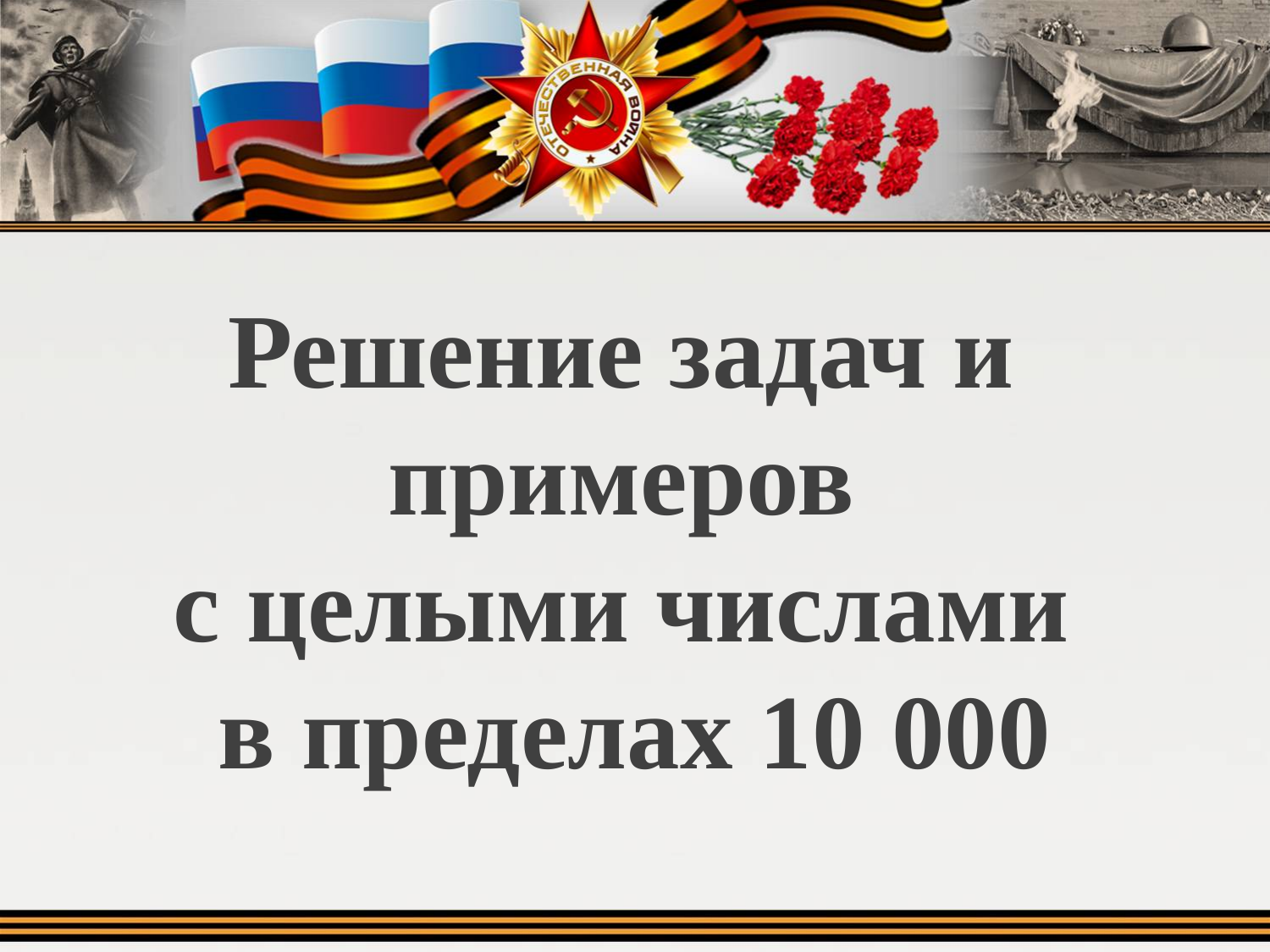

Решение задач и
примеров
с целыми числами
в пределах 10 000